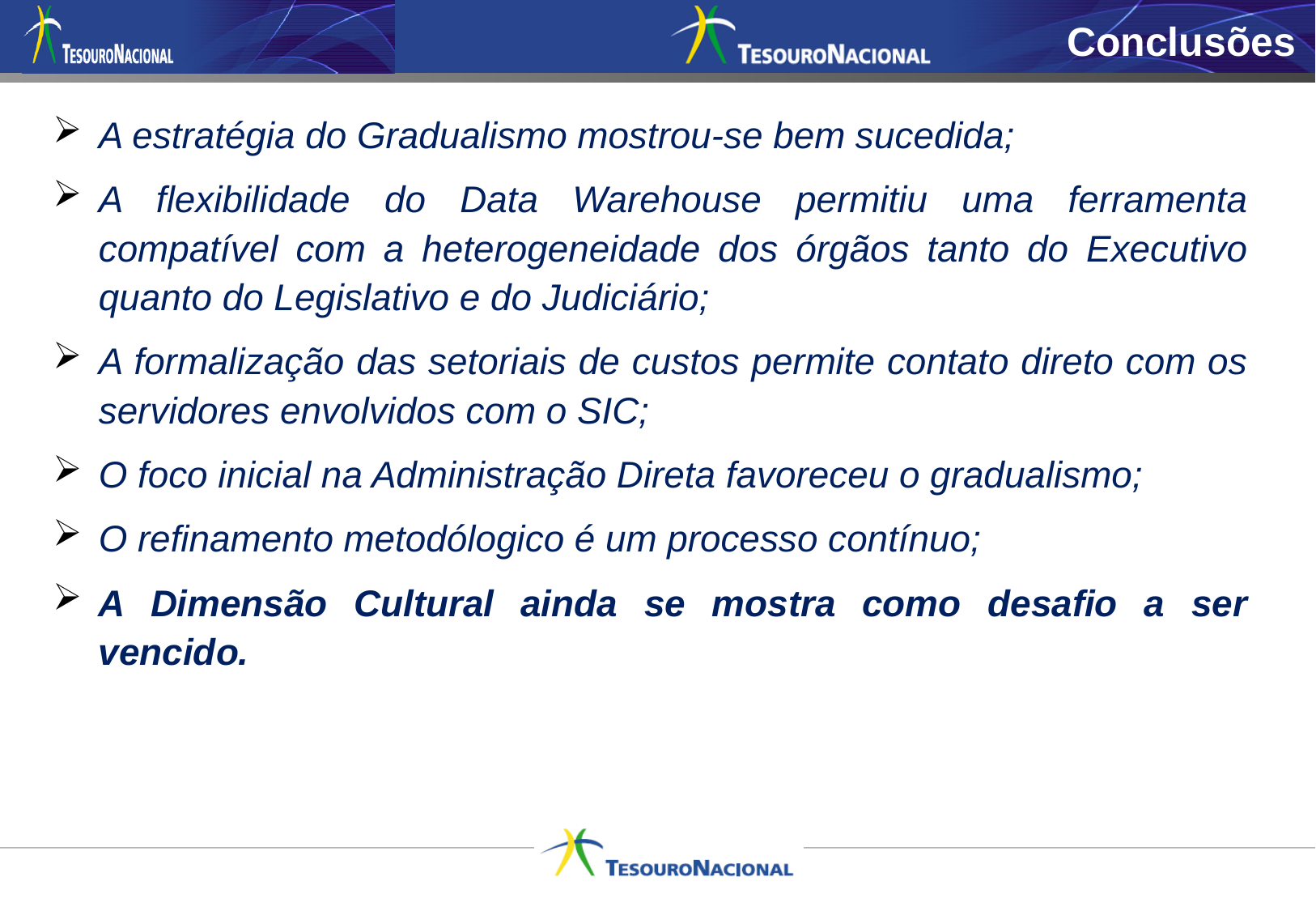

Conclusões
A estratégia do Gradualismo mostrou-se bem sucedida;
A flexibilidade do Data Warehouse permitiu uma ferramenta compatível com a heterogeneidade dos órgãos tanto do Executivo quanto do Legislativo e do Judiciário;
A formalização das setoriais de custos permite contato direto com os servidores envolvidos com o SIC;
O foco inicial na Administração Direta favoreceu o gradualismo;
O refinamento metodólogico é um processo contínuo;
A Dimensão Cultural ainda se mostra como desafio a ser vencido.